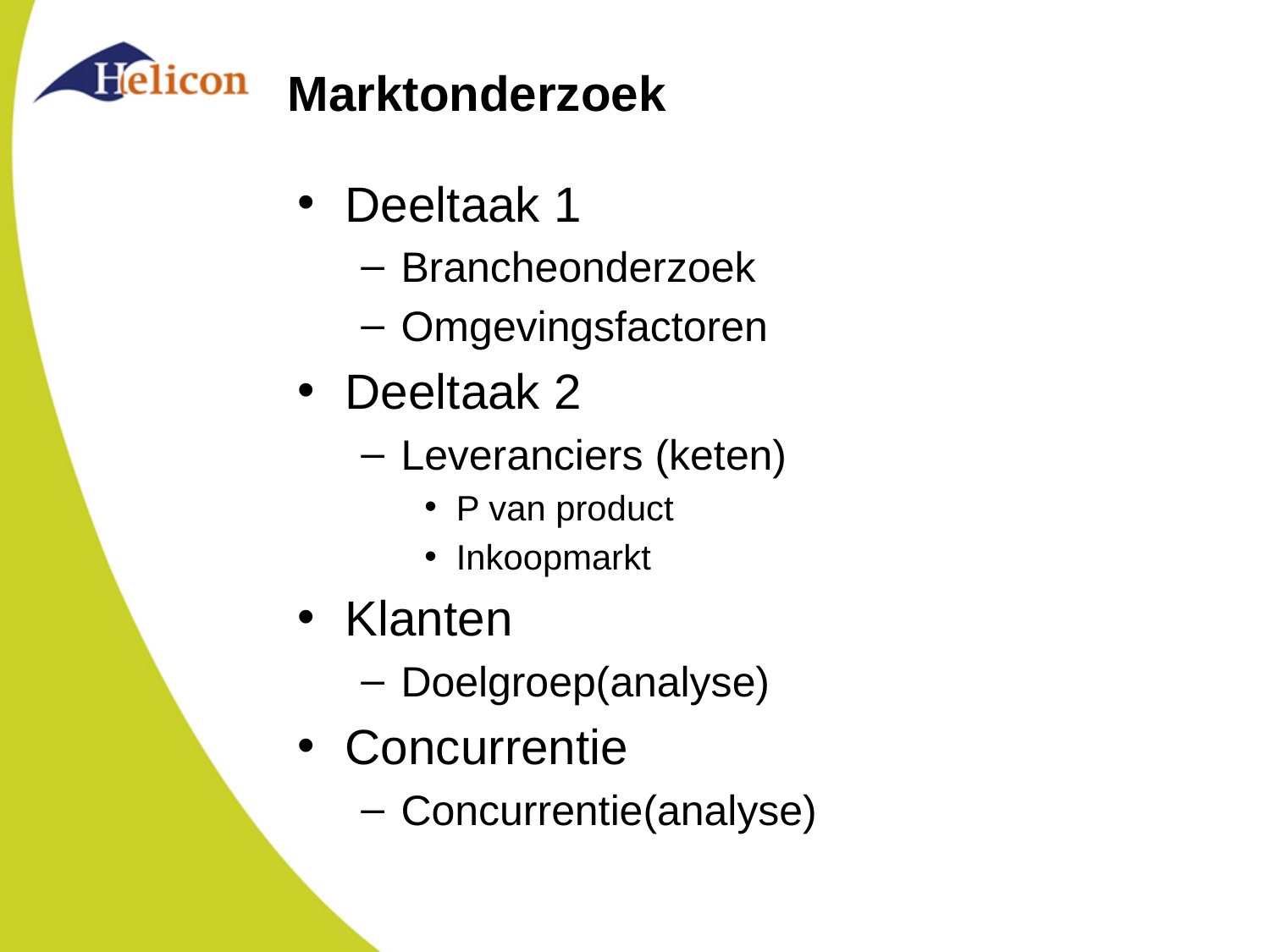

# Marktonderzoek
Deeltaak 1
Brancheonderzoek
Omgevingsfactoren
Deeltaak 2
Leveranciers (keten)
P van product
Inkoopmarkt
Klanten
Doelgroep(analyse)
Concurrentie
Concurrentie(analyse)